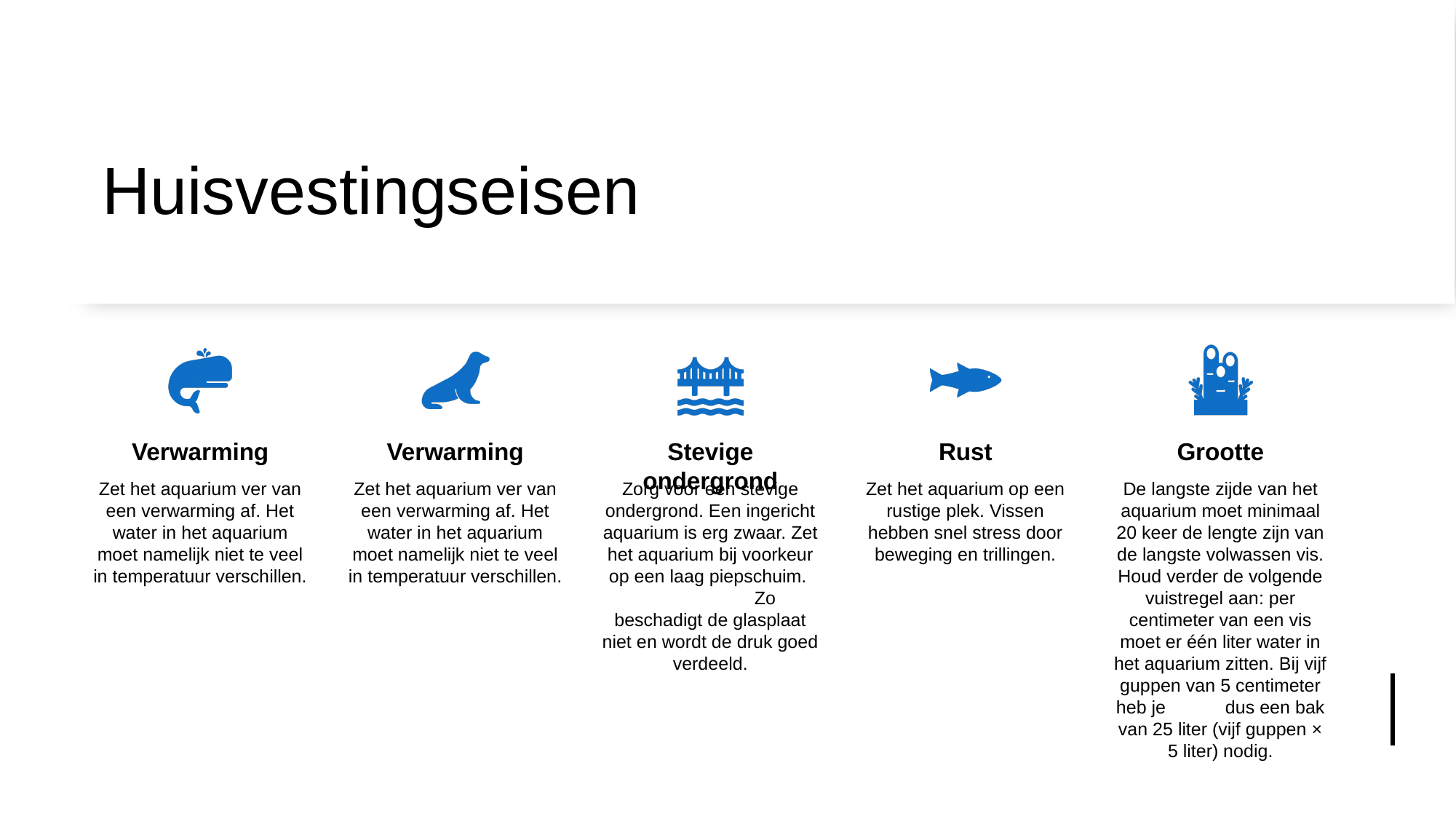

# Huisvestingseisen
Verwarming
Zet het aquarium ver van een verwarming af. Het water in het aquarium moet namelijk niet te veel in temperatuur verschillen.
Verwarming
Zet het aquarium ver van een verwarming af. Het water in het aquarium moet namelijk niet te veel in temperatuur verschillen.
Stevige ondergrond
Zorg voor een stevige ondergrond. Een ingericht aquarium is erg zwaar. Zet het aquarium bij voorkeur op een laag piepschuim. 	Zo beschadigt de glasplaat niet en wordt de druk goed verdeeld.
Rust
Zet het aquarium op een rustige plek. Vissen hebben snel stress door beweging en trillingen.
Grootte
De langste zijde van het aquarium moet minimaal 20 keer de lengte zijn van de langste volwassen vis. Houd verder de volgende vuistregel aan: per centimeter van een vis moet er één liter water in het aquarium zitten. Bij vijf guppen van 5 centimeter heb je 	dus een bak van 25 liter (vijf guppen × 5 liter) nodig.